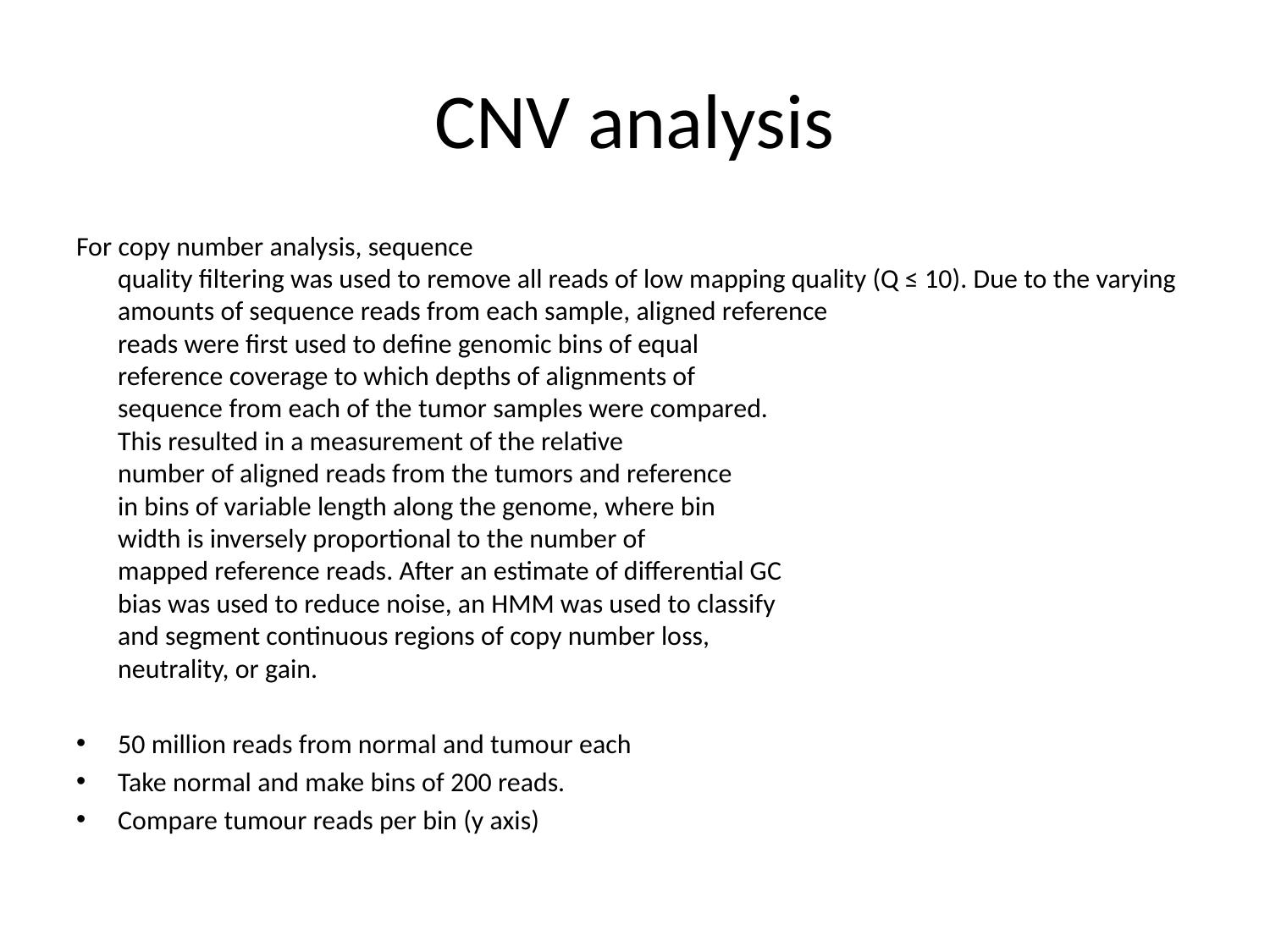

# CNV analysis
For copy number analysis, sequence
quality filtering was used to remove all reads of low mapping quality (Q ≤ 10). Due to the varying amounts of sequence reads from each sample, aligned reference
reads were first used to define genomic bins of equal
reference coverage to which depths of alignments of
sequence from each of the tumor samples were compared.
This resulted in a measurement of the relative
number of aligned reads from the tumors and reference
in bins of variable length along the genome, where bin
width is inversely proportional to the number of
mapped reference reads. After an estimate of differential GC
bias was used to reduce noise, an HMM was used to classify
and segment continuous regions of copy number loss,
neutrality, or gain.

50 million reads from normal and tumour each
Take normal and make bins of 200 reads.
Compare tumour reads per bin (y axis)